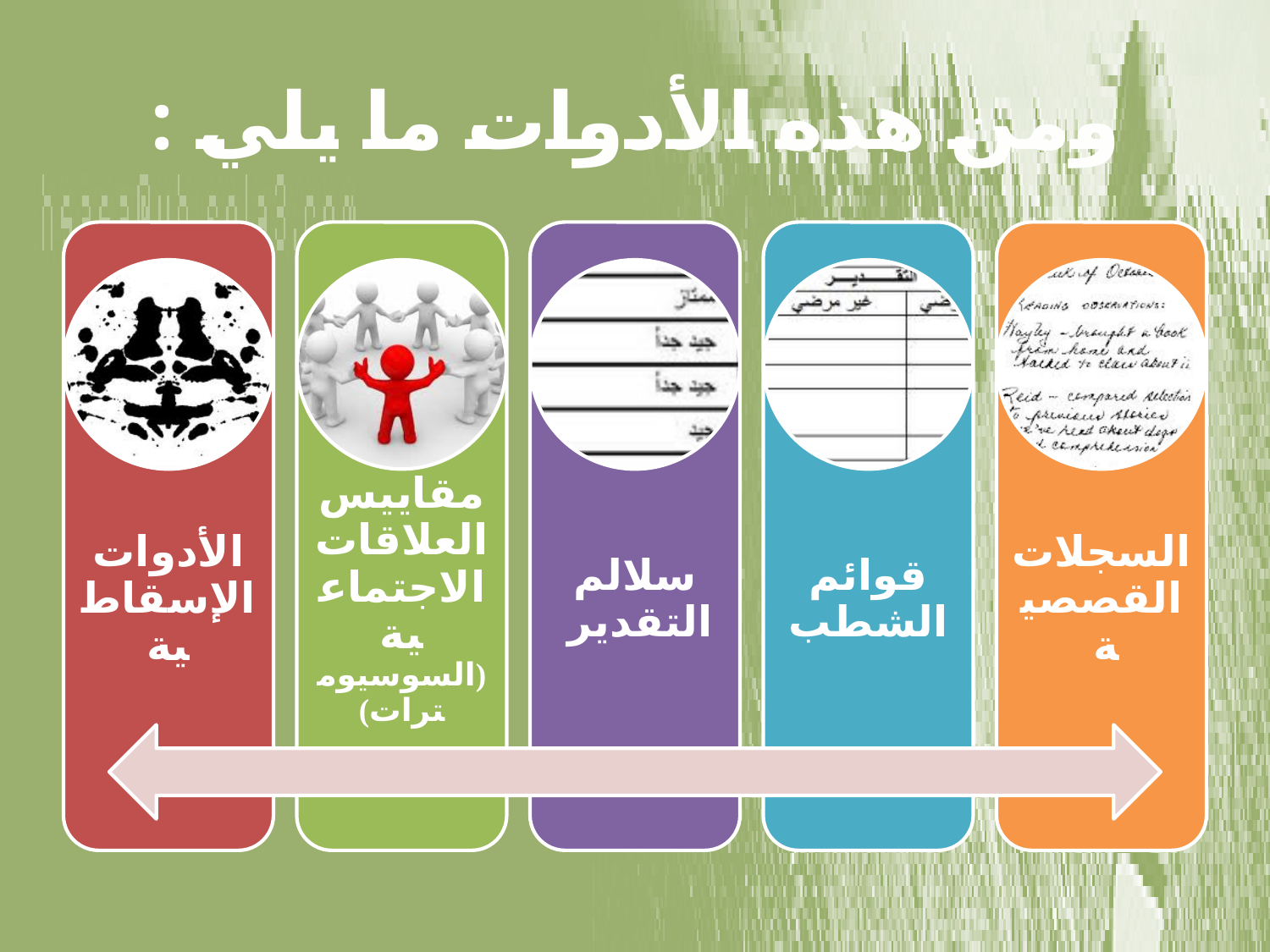

# ومن هذه الأدوات ما يلي :
قوائم الشطب